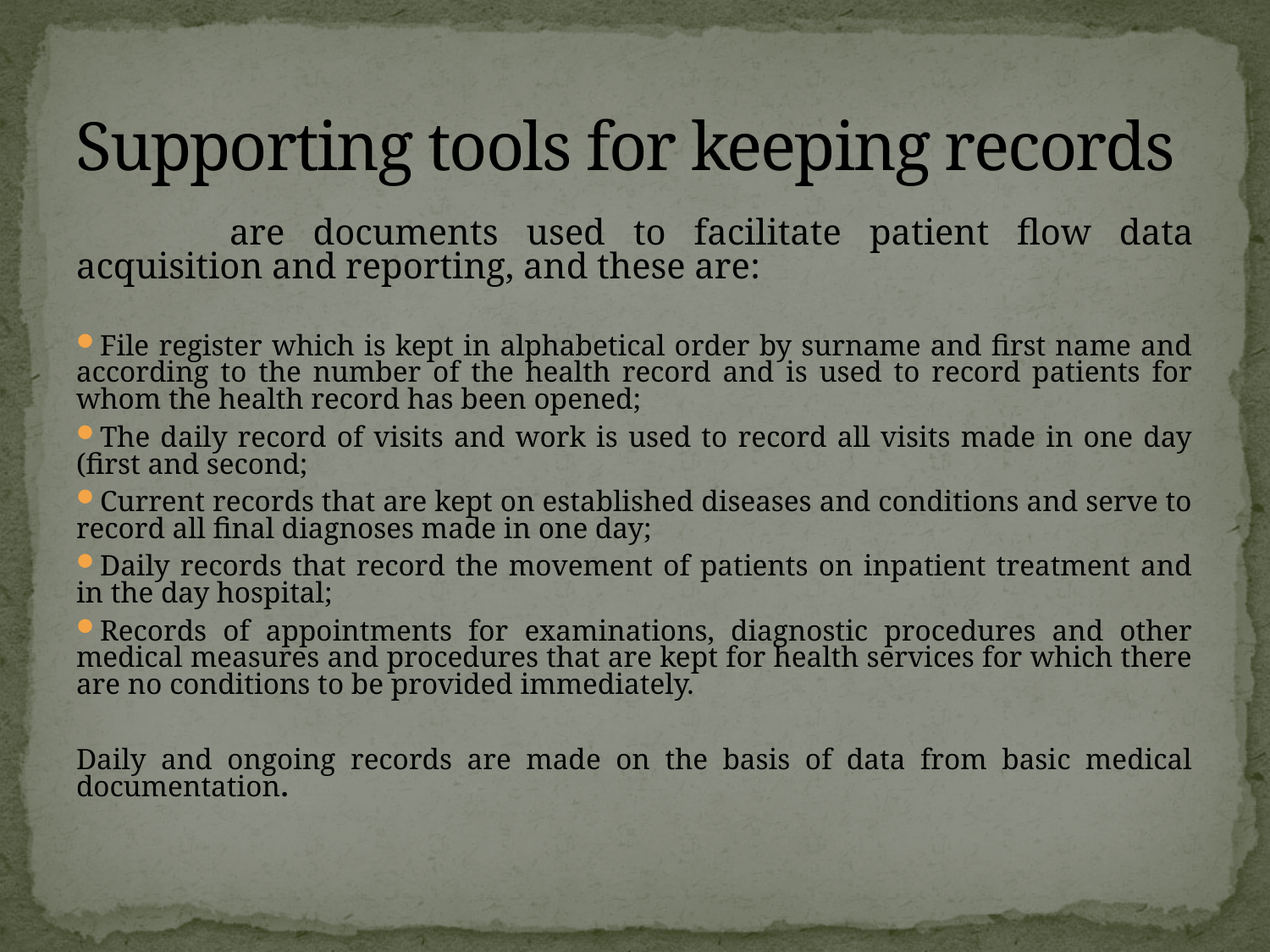

# Supporting tools for keeping records
	 are documents used to facilitate patient flow data acquisition and reporting, and these are:

File register which is kept in alphabetical order by surname and first name and according to the number of the health record and is used to record patients for whom the health record has been opened;
The daily record of visits and work is used to record all visits made in one day (first and second;
Current records that are kept on established diseases and conditions and serve to record all final diagnoses made in one day;
Daily records that record the movement of patients on inpatient treatment and in the day hospital;
Records of appointments for examinations, diagnostic procedures and other medical measures and procedures that are kept for health services for which there are no conditions to be provided immediately.

Daily and ongoing records are made on the basis of data from basic medical documentation.